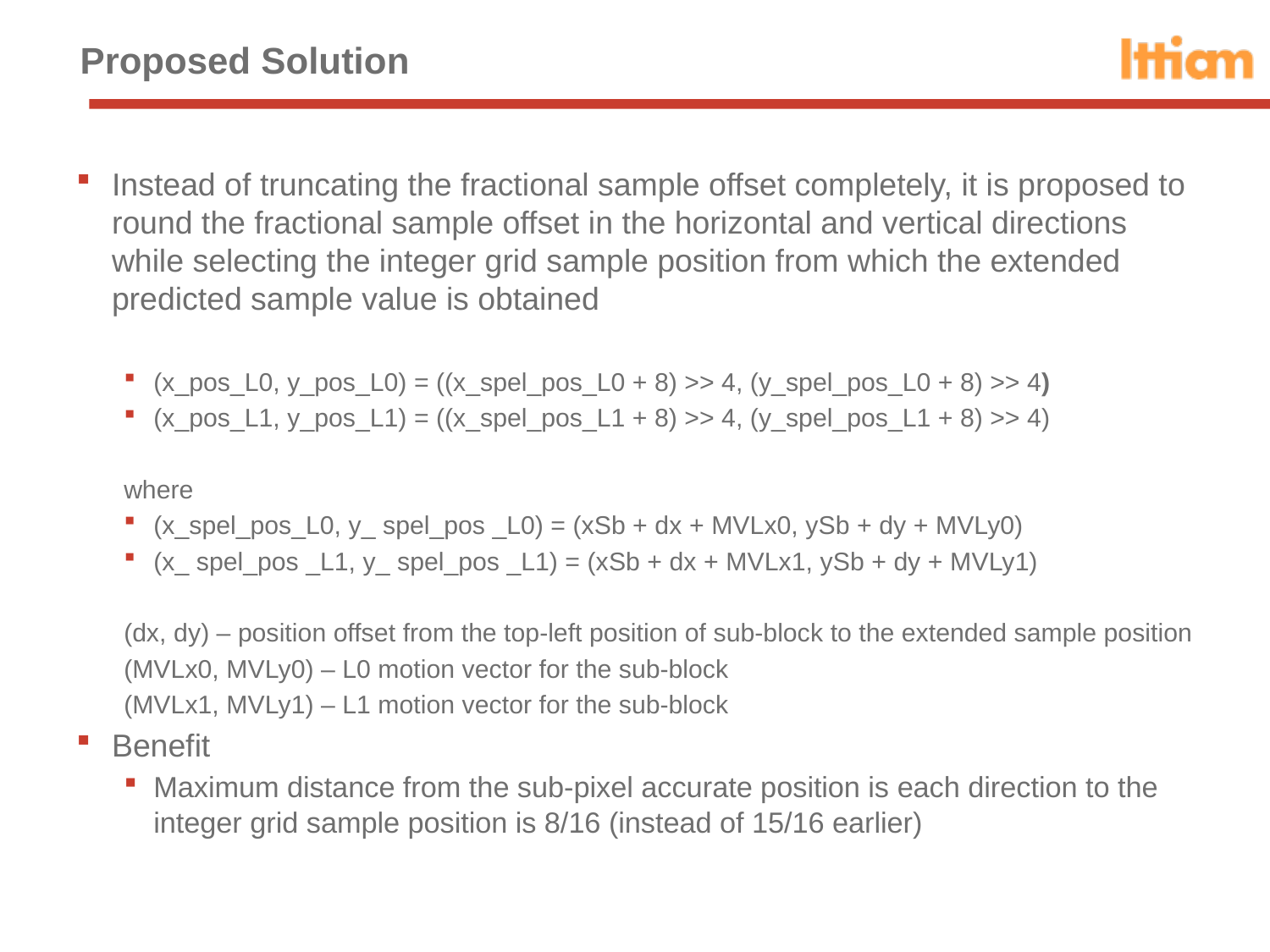

# Proposed Solution
Instead of truncating the fractional sample offset completely, it is proposed to round the fractional sample offset in the horizontal and vertical directions while selecting the integer grid sample position from which the extended predicted sample value is obtained

(x_pos_L0, y_pos_L0) = ((x_spel_pos_L0 + 8) >> 4, (y_spel_pos_L0 + 8) >> 4)
(x_pos_L1, y_pos_L1) = ((x_spel_pos_L1 + 8) >> 4, (y_spel_pos_L1 + 8) >> 4)

where
(x_spel_pos_L0, y_ spel_pos _L0) = (xSb + dx + MVLx0, ySb + dy + MVLy0)
(x_ spel_pos _L1, y_ spel_pos _L1) = (xSb + dx + MVLx1, ySb + dy + MVLy1)

(dx, dy) – position offset from the top-left position of sub-block to the extended sample position
(MVLx0, MVLy0) – L0 motion vector for the sub-block
(MVLx1, MVLy1) – L1 motion vector for the sub-block
Benefit
Maximum distance from the sub-pixel accurate position is each direction to the integer grid sample position is 8/16 (instead of 15/16 earlier)